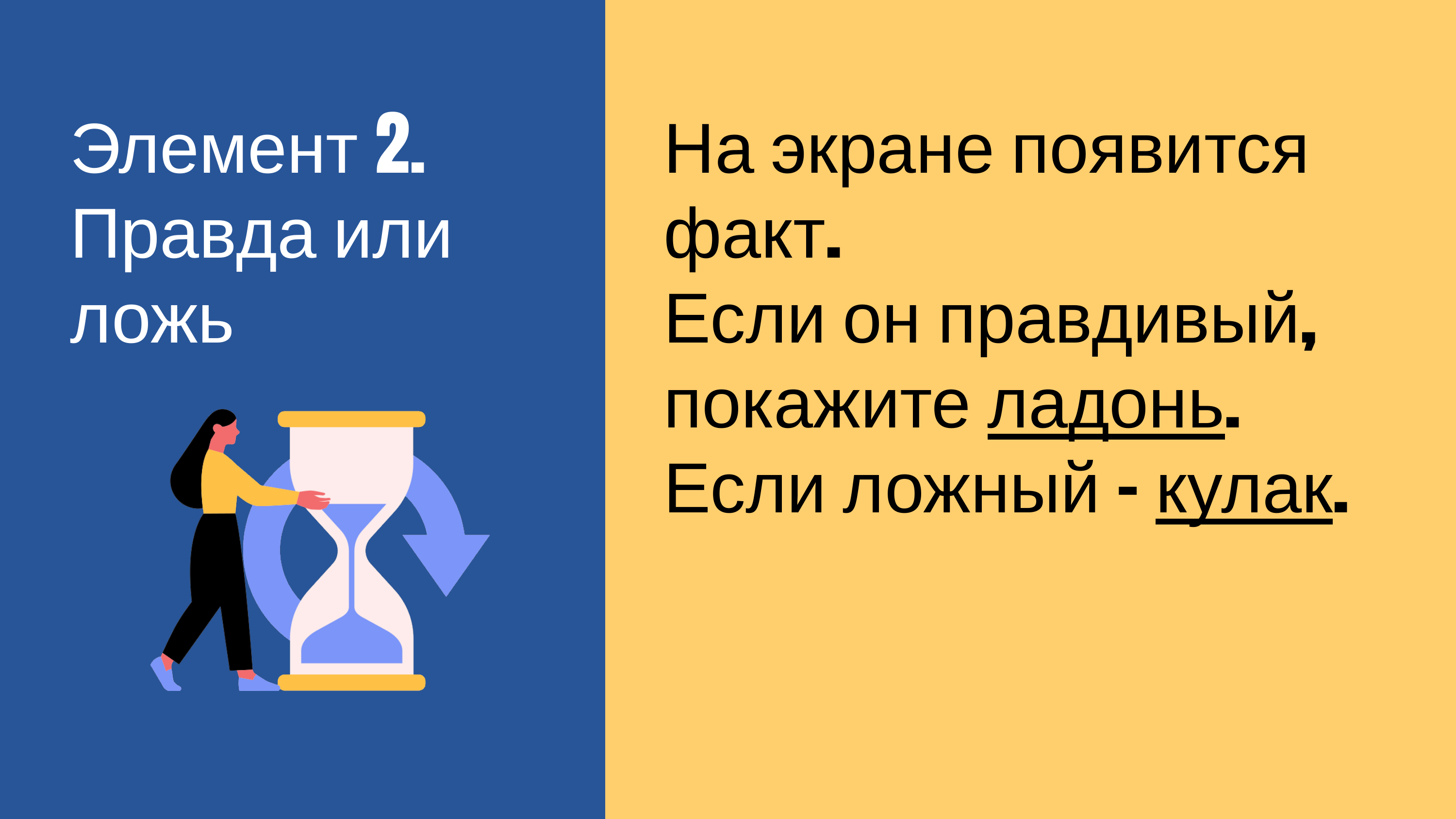

На экране появится факт.
Если он правдивый, покажите ладонь.
Если ложный - кулак.
Элемент 2. Правда или ложь